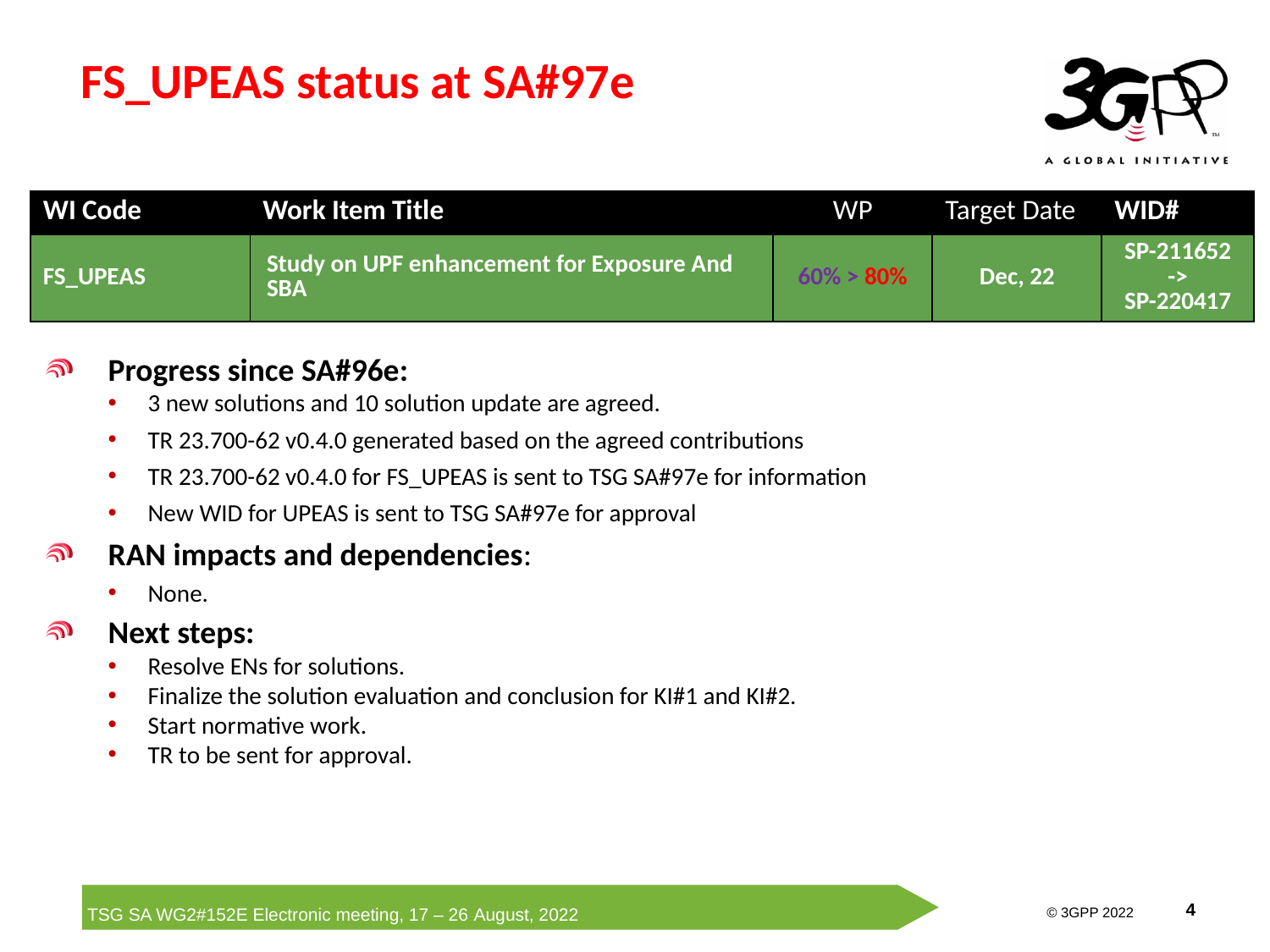

# FS_UPEAS status at SA#97e
| WI Code | Work Item Title | WP | Target Date | WID# |
| --- | --- | --- | --- | --- |
| FS\_UPEAS | Study on UPF enhancement for Exposure And SBA | 60% > 80% | Dec, 22 | SP-211652 -> SP-220417 |
Progress since SA#96e:
3 new solutions and 10 solution update are agreed.
TR 23.700-62 v0.4.0 generated based on the agreed contributions
TR 23.700-62 v0.4.0 for FS_UPEAS is sent to TSG SA#97e for information
New WID for UPEAS is sent to TSG SA#97e for approval
RAN impacts and dependencies:
None.
Next steps:
Resolve ENs for solutions.
Finalize the solution evaluation and conclusion for KI#1 and KI#2.
Start normative work.
TR to be sent for approval.